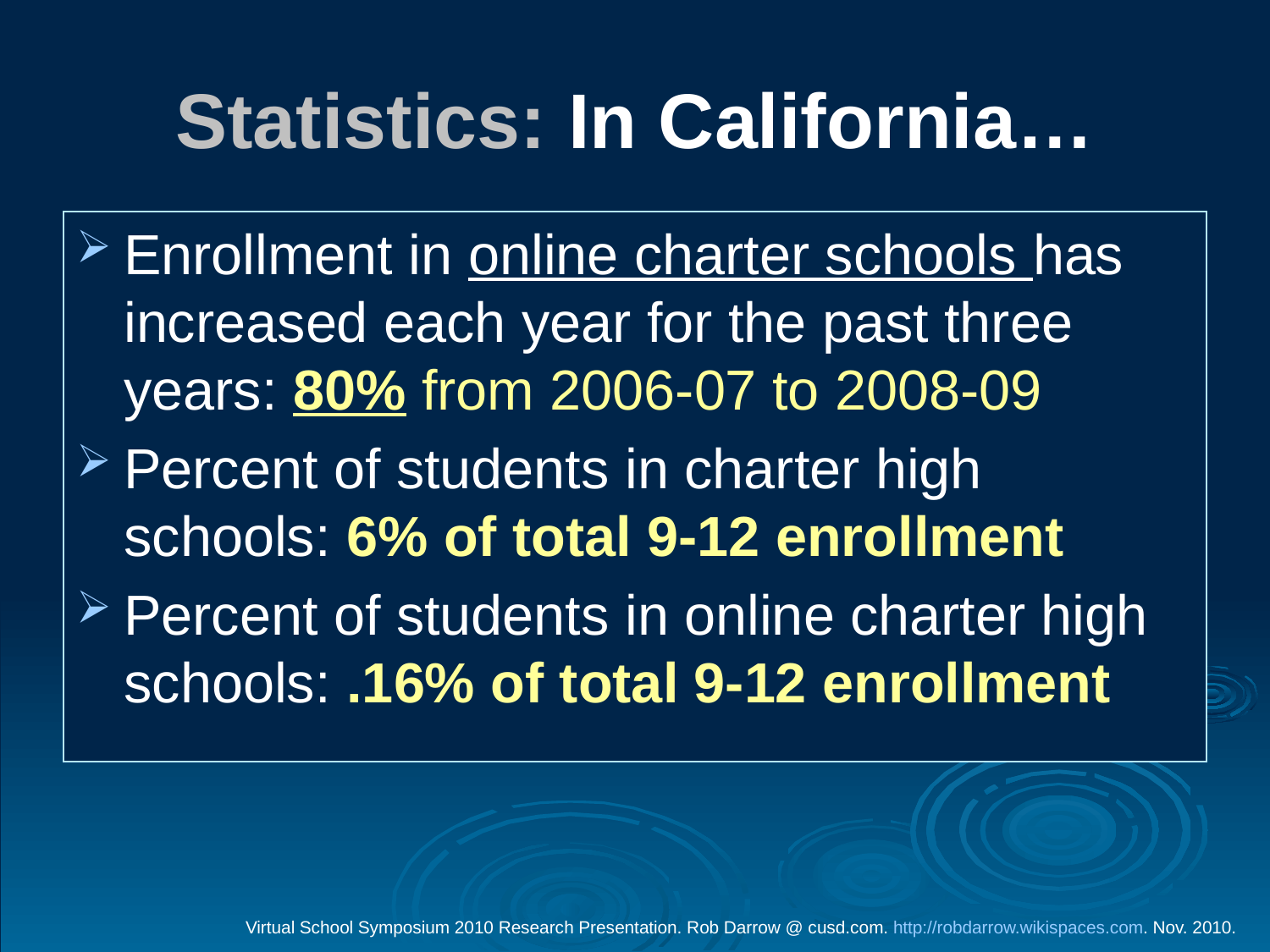

# Statistics: In California…
Enrollment in online charter schools has increased each year for the past three years: 80% from 2006-07 to 2008-09
Percent of students in charter high schools: 6% of total 9-12 enrollment
Percent of students in online charter high schools: .16% of total 9-12 enrollment